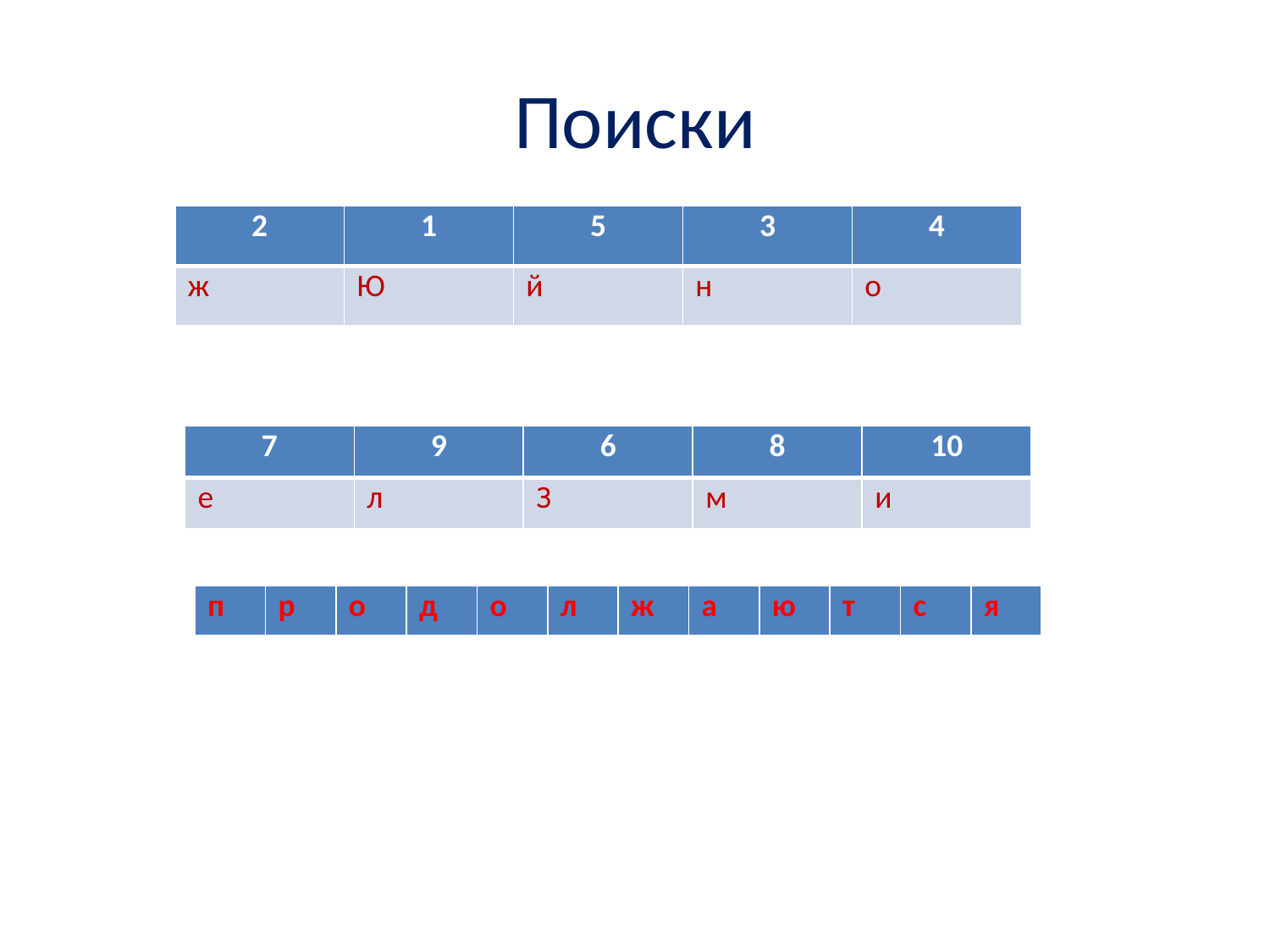

# Поиски
| 2 | 1 | 5 | 3 | 4 |
| --- | --- | --- | --- | --- |
| ж | Ю | й | н | о |

| 7 | 9 | 6 | 8 | 10 |
| --- | --- | --- | --- | --- |
| е | л | З | м | и |
| п | р | о | д | о | л | ж | а | ю | т | с | я |
| --- | --- | --- | --- | --- | --- | --- | --- | --- | --- | --- | --- |